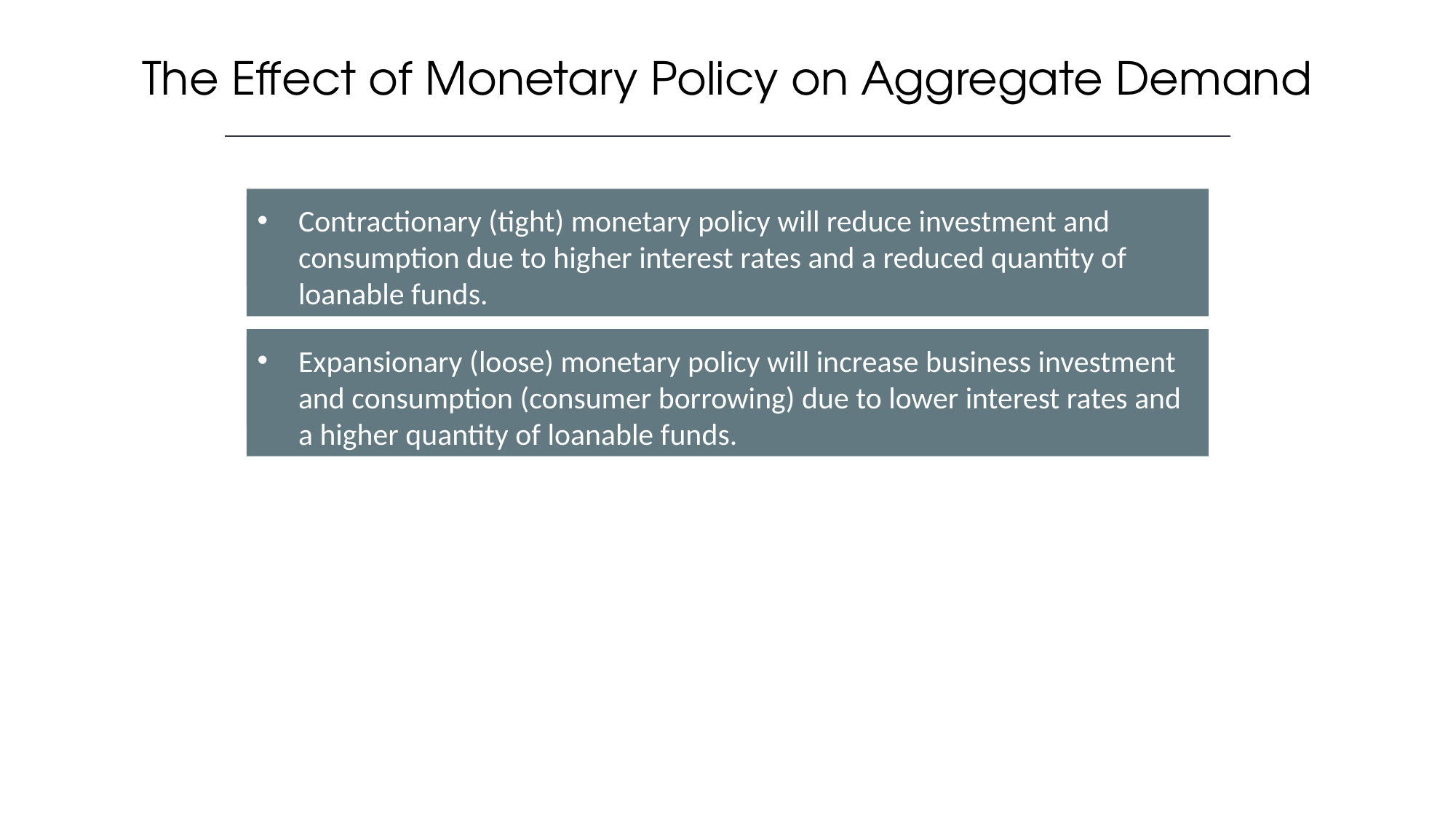

The Effect of Monetary Policy on Aggregate Demand

Contractionary (tight) monetary policy will reduce investment and consumption due to higher interest rates and a reduced quantity of loanable funds.

Expansionary (loose) monetary policy will increase business investment and consumption (consumer borrowing) due to lower interest rates and a higher quantity of loanable funds.